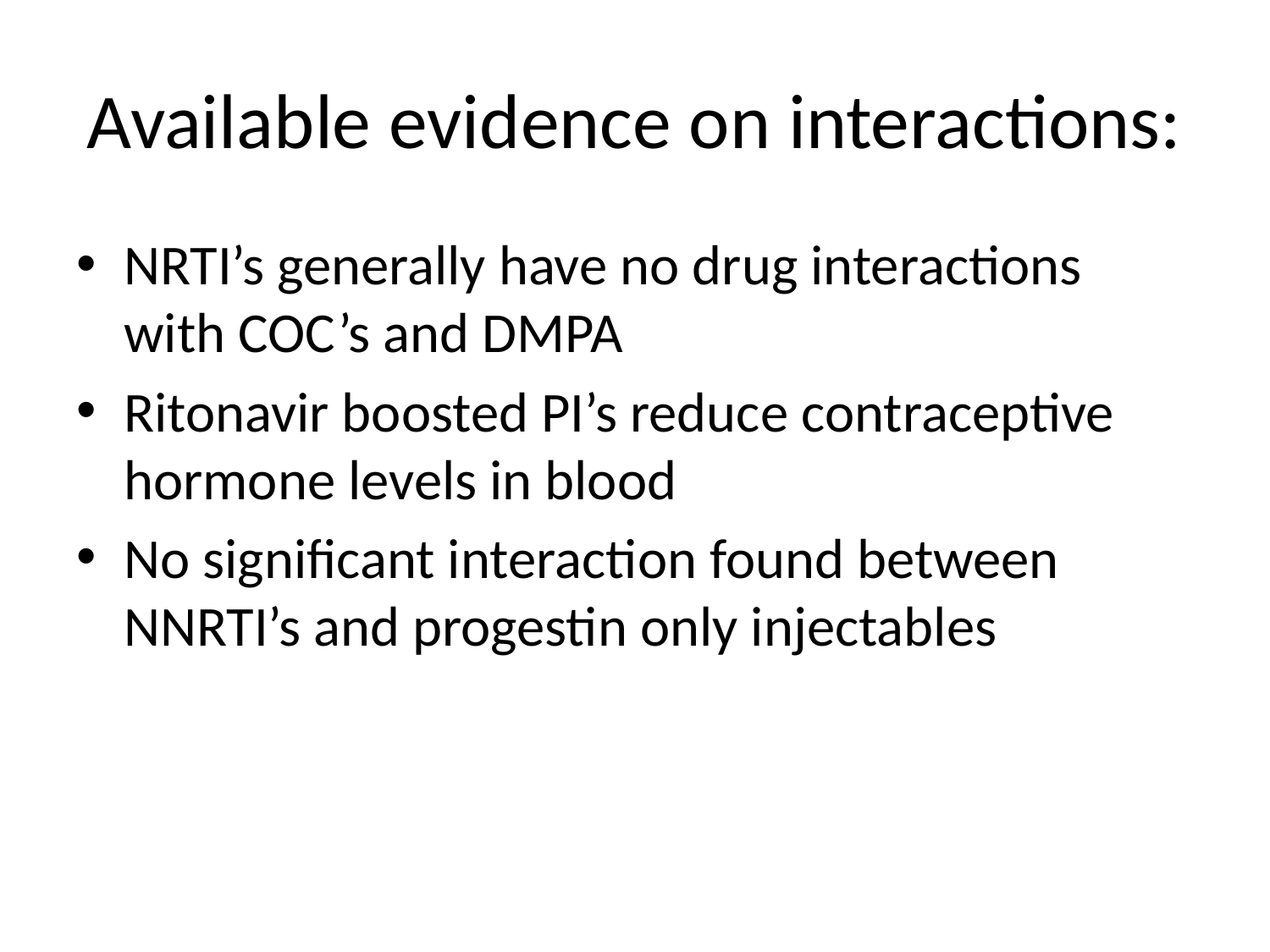

# Available evidence on interactions:
NRTI’s generally have no drug interactions with COC’s and DMPA
Ritonavir boosted PI’s reduce contraceptive hormone levels in blood
No significant interaction found between NNRTI’s and progestin only injectables